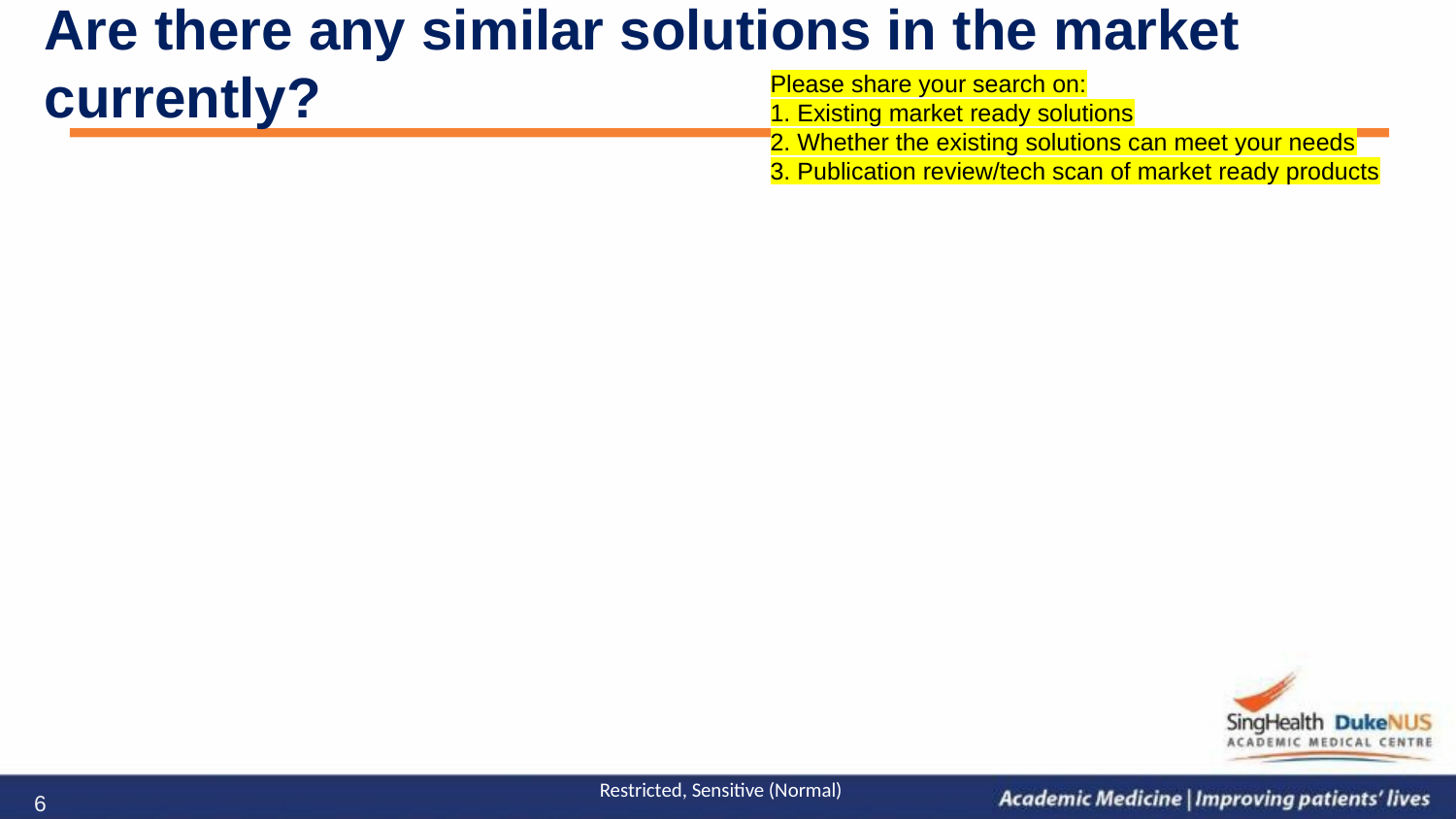

# Are there any similar solutions in the market currently?
Please share your search on:
1. Existing market ready solutions
2. Whether the existing solutions can meet your needs
3. Publication review/tech scan of market ready products